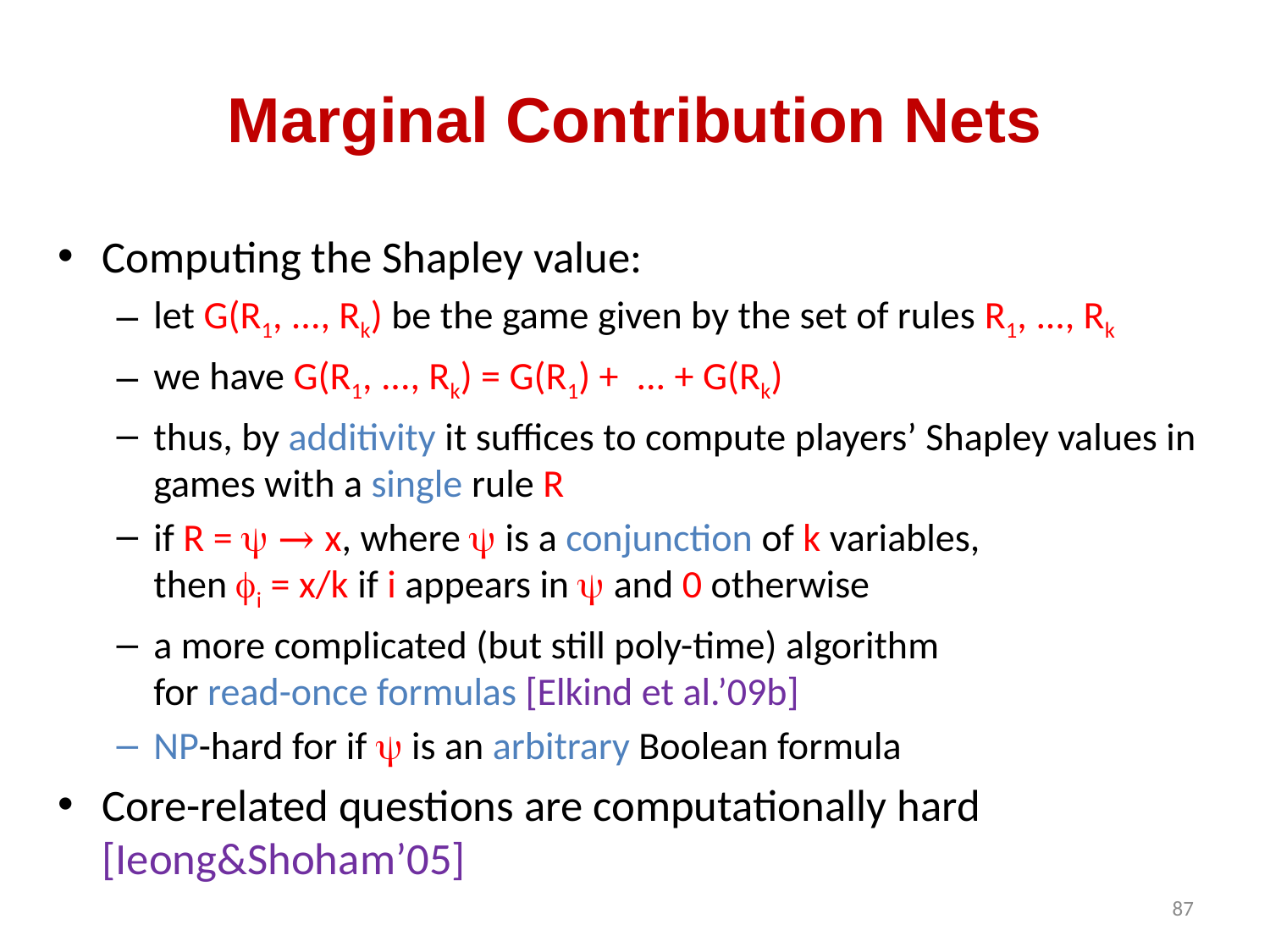

# Marginal Contribution Nets
Computing the Shapley value:
let G(R1, ..., Rk) be the game given by the set of rules R1, ..., Rk
we have G(R1, ..., Rk) = G(R1) +  ... + G(Rk)
thus, by additivity it suffices to compute players’ Shapley values in games with a single rule R
if R = ψ → x, where ψ is a conjunction of k variables,
then φi = x/k if i appears in ψ and 0 otherwise
a more complicated (but still poly-time) algorithm
for read-once formulas [Elkind et al.’09b]
NP-hard for if ψ is an arbitrary Boolean formula
Core-related questions are computationally hard
[Ieong&Shoham’05]

87